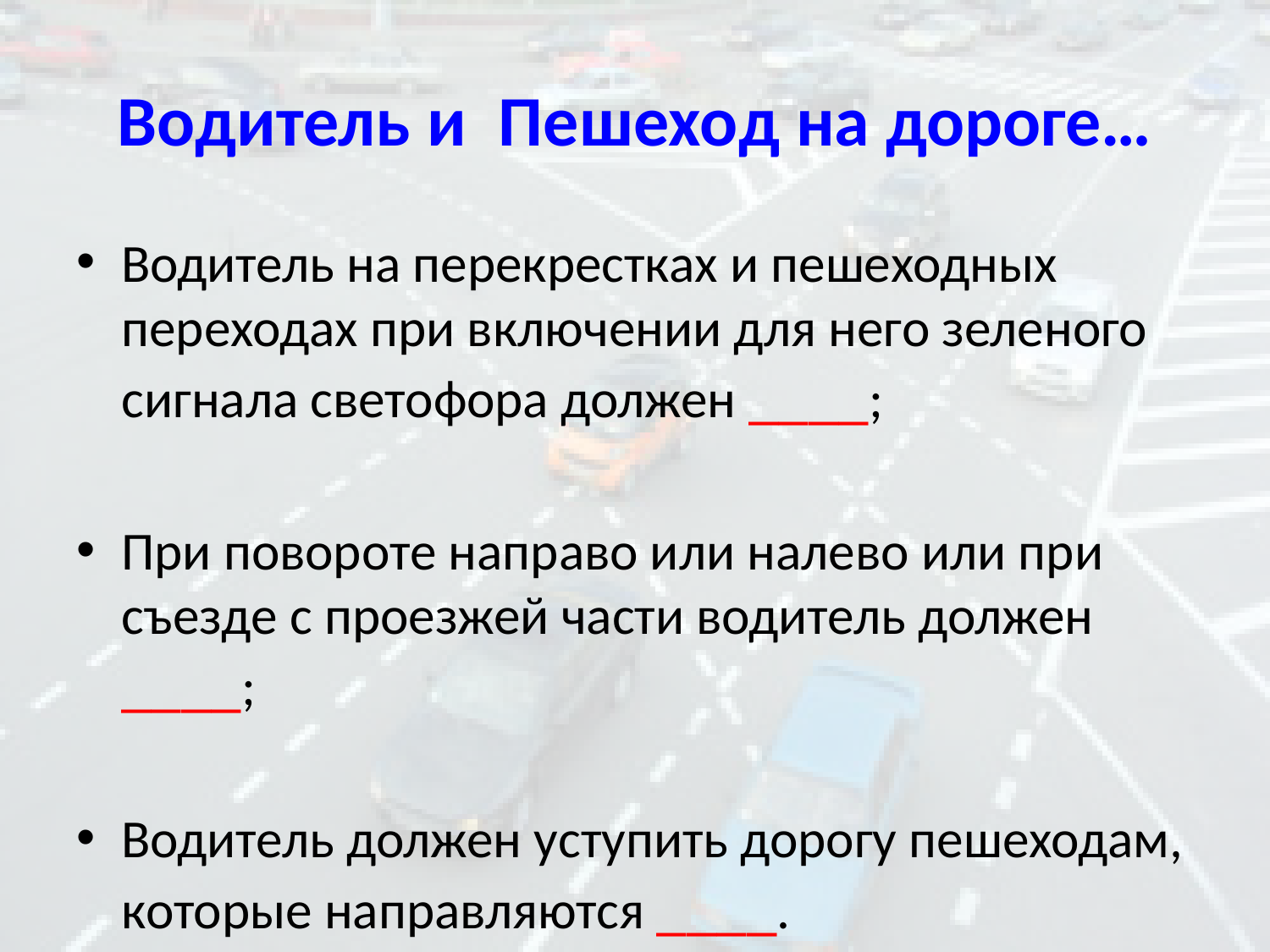

# Водитель и  Пешеход на дороге…
Водитель на перекрестках и пешеходных переходах при включении для него зеленого сигнала светофора должен ____;

При повороте направо или налево или при съезде с проезжей части водитель должен ____;

Водитель должен уступить дорогу пешеходам, которые направляются ____.